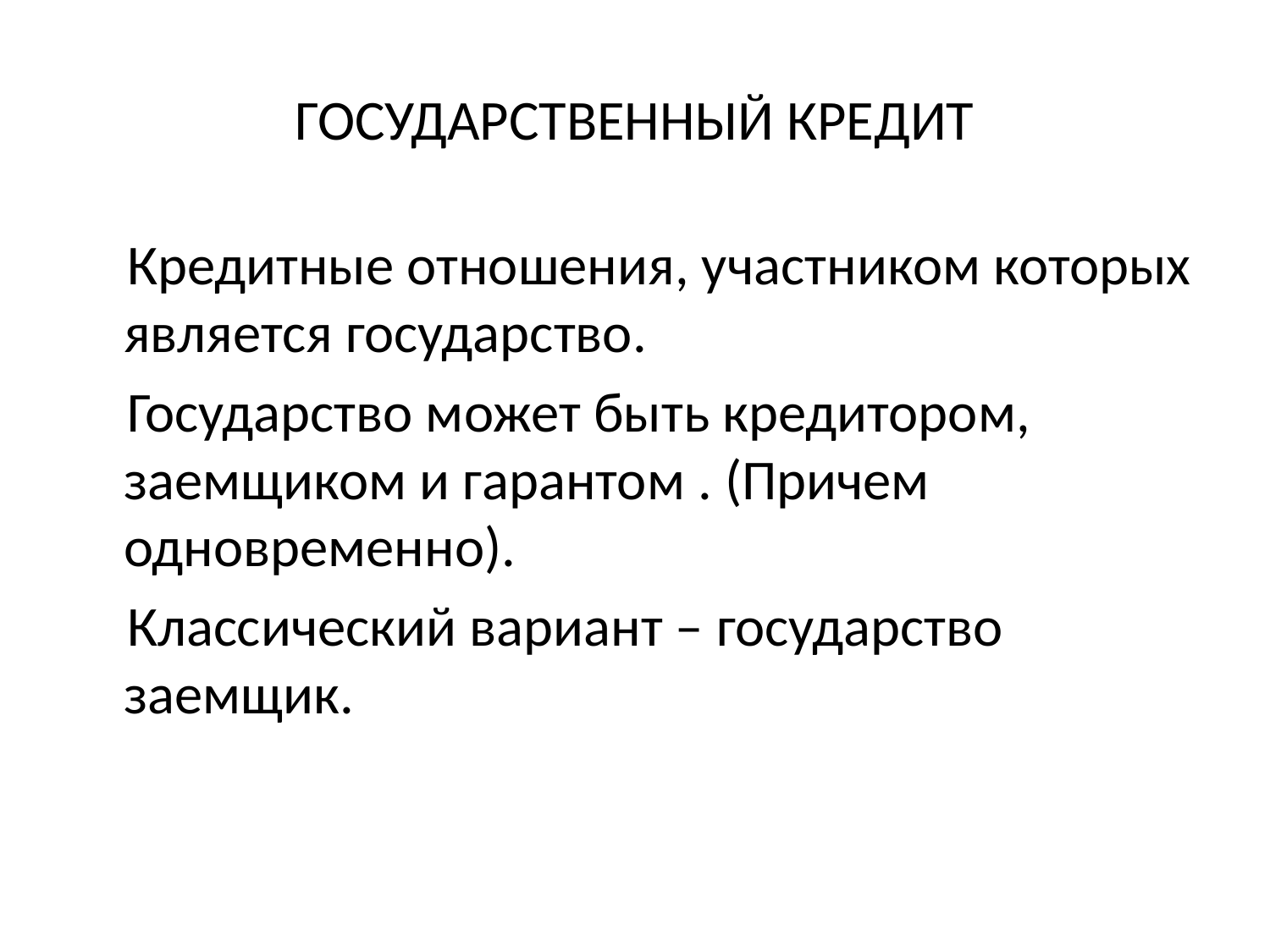

# ГОСУДАРСТВЕННЫЙ КРЕДИТ
    Кредитные отношения, участником которых является государство.
    Государство может быть кредитором, заемщиком и гарантом . (Причем одновременно).
    Классический вариант – государство заемщик.